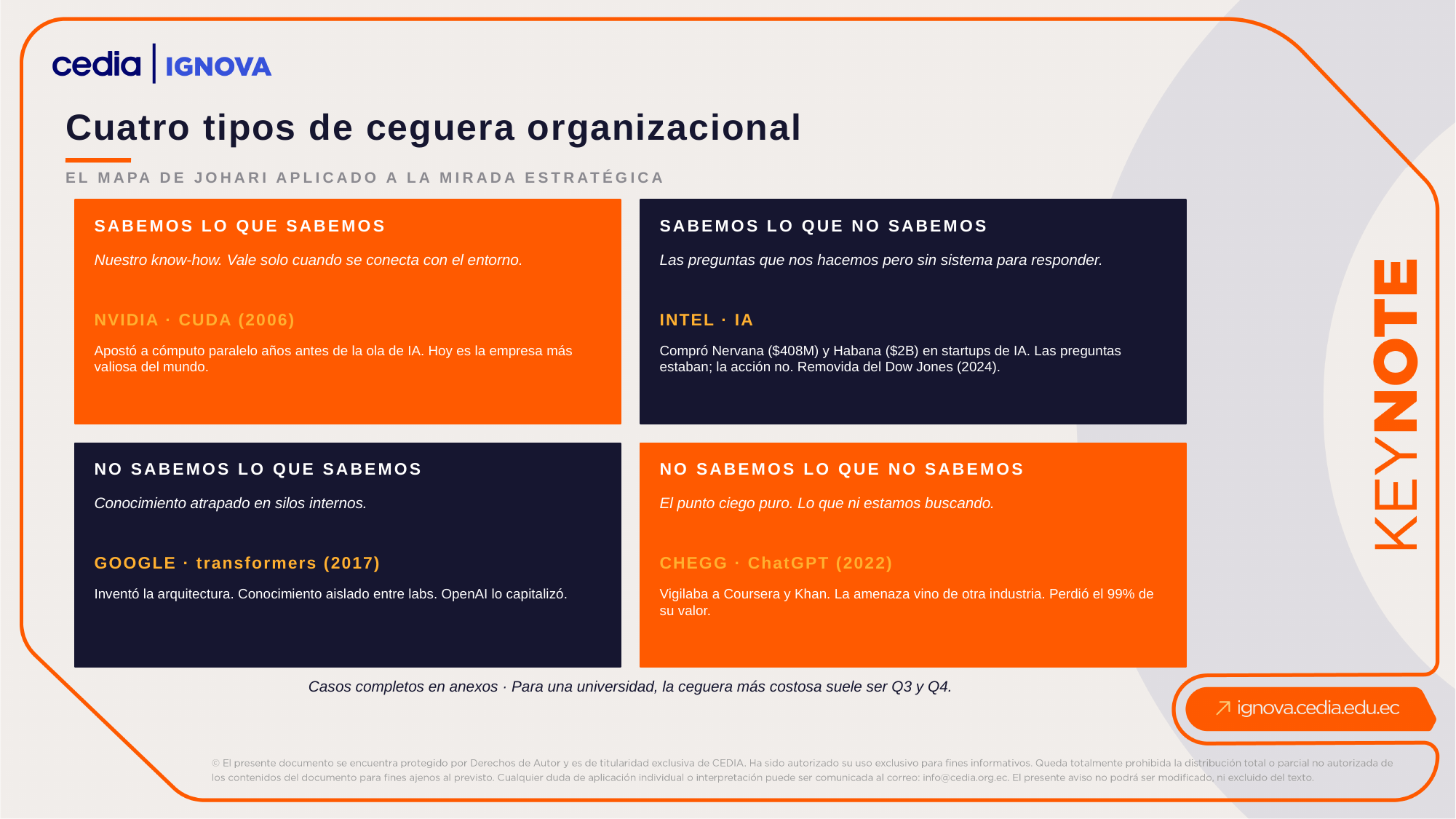

Cuatro tipos de ceguera organizacional

EL MAPA DE JOHARI APLICADO A LA MIRADA ESTRATÉGICA

SABEMOS LO QUE SABEMOS
SABEMOS LO QUE NO SABEMOS
Nuestro know-how. Vale solo cuando se conecta con el entorno.
Las preguntas que nos hacemos pero sin sistema para responder.
NVIDIA · CUDA (2006)
INTEL · IA
Apostó a cómputo paralelo años antes de la ola de IA. Hoy es la empresa más valiosa del mundo.
Compró Nervana ($408M) y Habana ($2B) en startups de IA. Las preguntas estaban; la acción no. Removida del Dow Jones (2024).

NO SABEMOS LO QUE SABEMOS
NO SABEMOS LO QUE NO SABEMOS
Conocimiento atrapado en silos internos.
El punto ciego puro. Lo que ni estamos buscando.
GOOGLE · transformers (2017)
CHEGG · ChatGPT (2022)
Inventó la arquitectura. Conocimiento aislado entre labs. OpenAI lo capitalizó.
Vigilaba a Coursera y Khan. La amenaza vino de otra industria. Perdió el 99% de su valor.
Casos completos en anexos · Para una universidad, la ceguera más costosa suele ser Q3 y Q4.